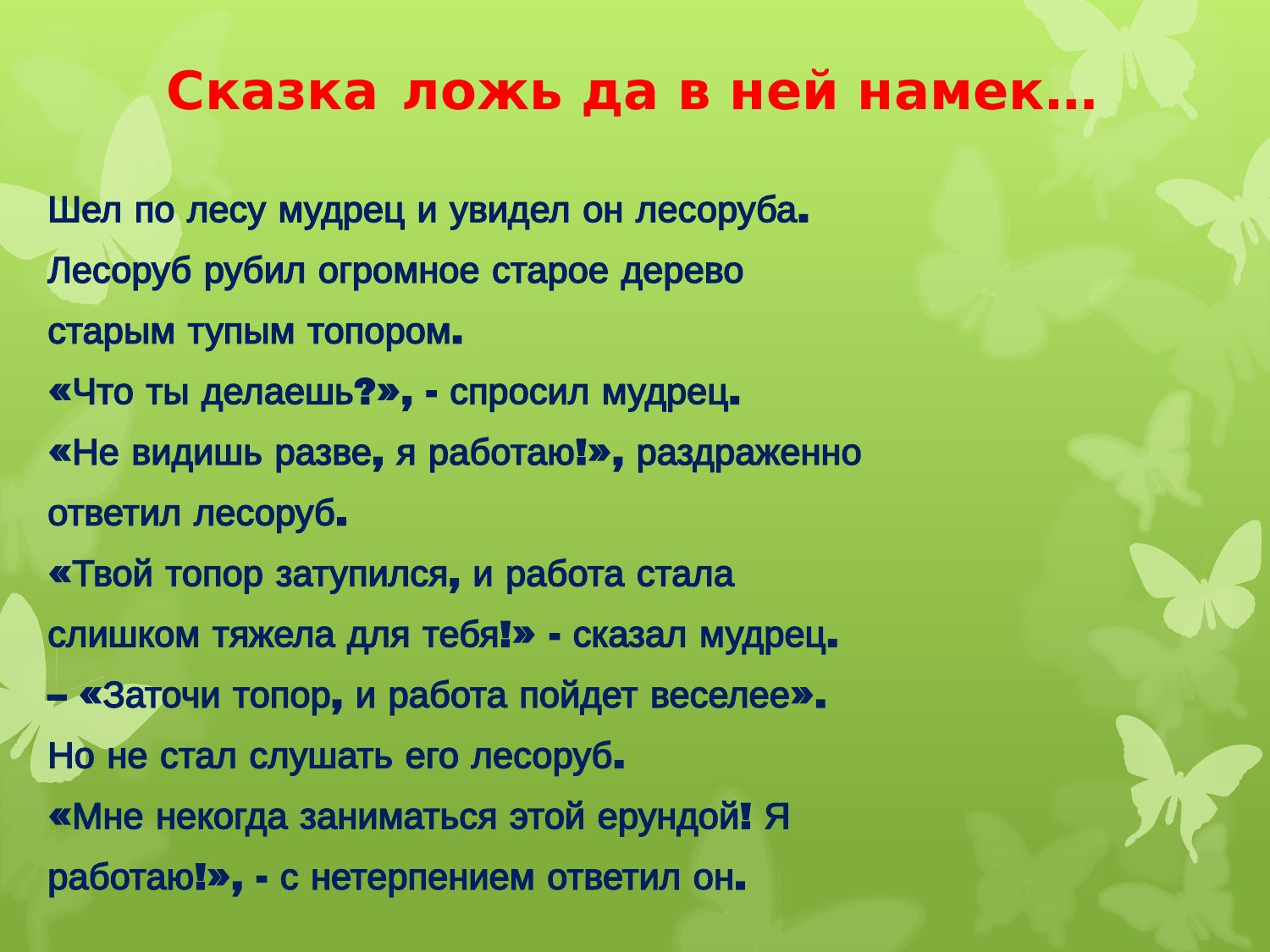

Сказка ложь да в ней намек…
Шел по лесу мудрец и увидел он лесоруба.
Лесоруб рубил огромное старое дерево
старым тупым топором.
«Что ты делаешь?», - спросил мудрец.
«Не видишь разве, я работаю!», раздраженно
ответил лесоруб.
«Твой топор затупился, и работа стала
слишком тяжела для тебя!» - сказал мудрец.
– «Заточи топор, и работа пойдет веселее».
Но не стал слушать его лесоруб.
«Мне некогда заниматься этой ерундой! Я
работаю!», - с нетерпением ответил он.